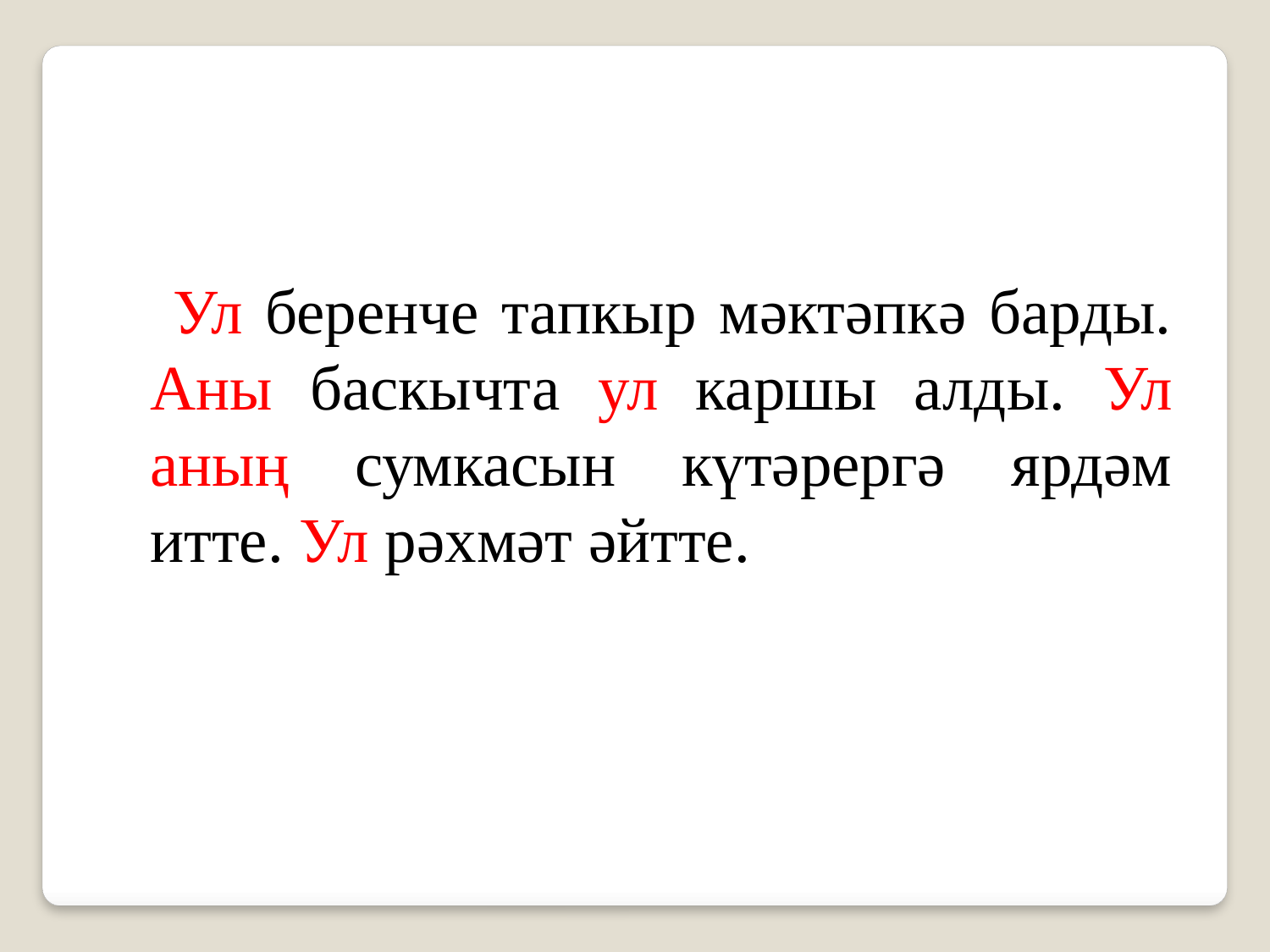

Ул беренче тапкыр мәктәпкә барды. Аны баскычта ул каршы алды. Ул аның сумкасын күтәрергә ярдәм итте. Ул рәхмәт әйтте.